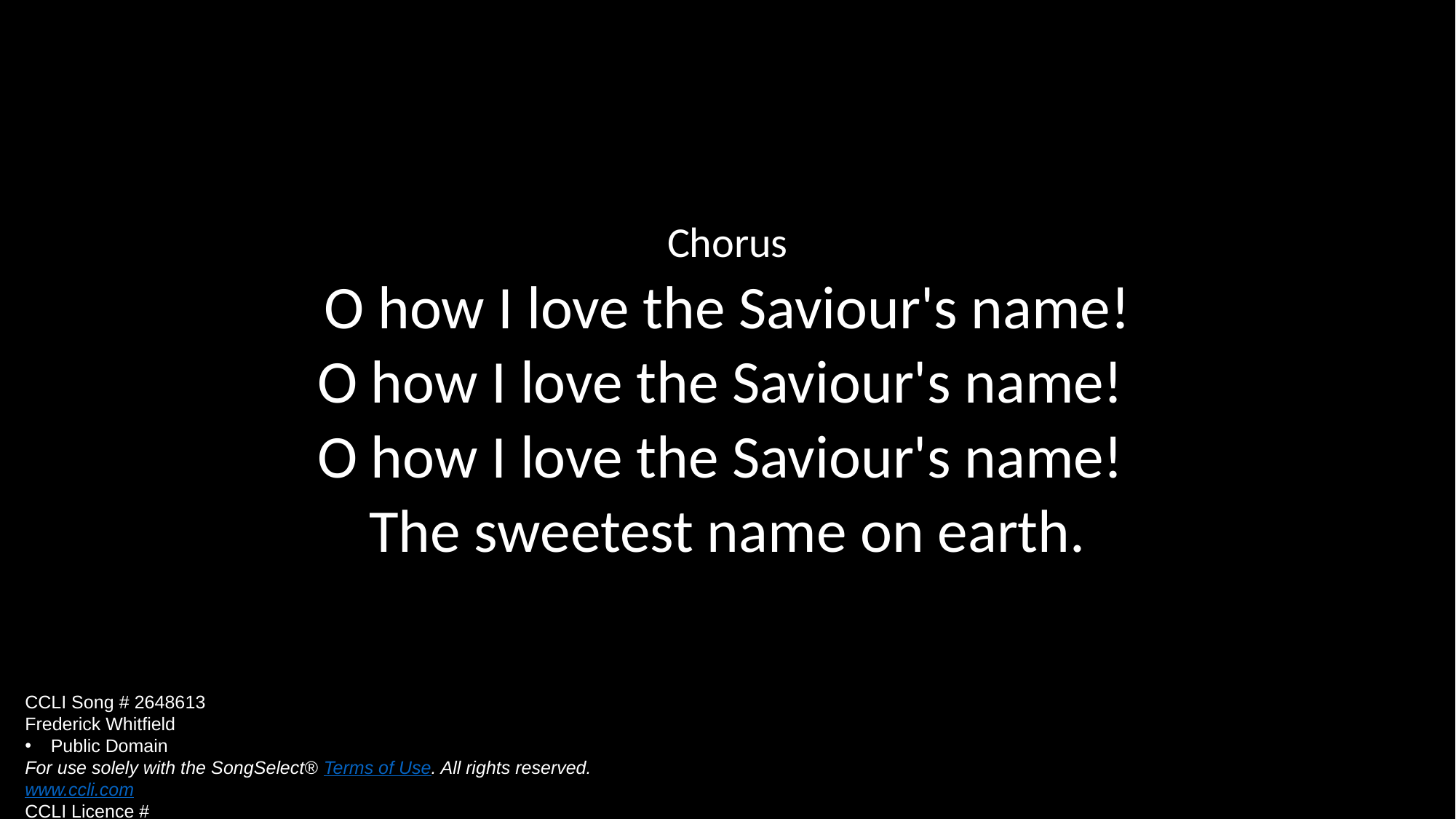

Chorus

Chorus
O how I love the Saviour's name!
O how I love the Saviour's name!
O how I love the Saviour's name!
The sweetest name on earth.
CCLI Song # 2648613
Frederick Whitfield
Public Domain
For use solely with the SongSelect® Terms of Use. All rights reserved. www.ccli.com
CCLI Licence #